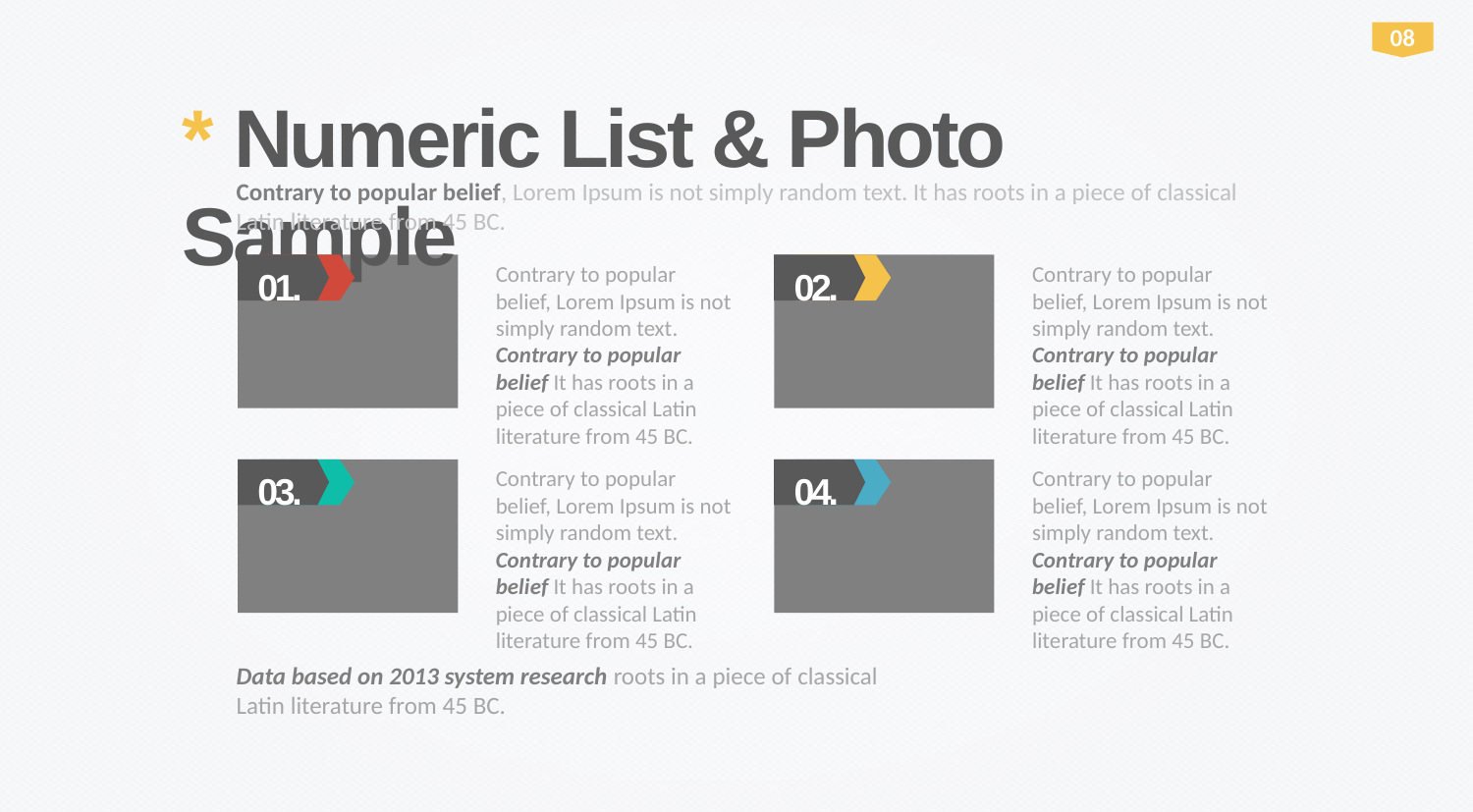

08
* Numeric List & Photo Sample
Contrary to popular belief, Lorem Ipsum is not simply random text. It has roots in a piece of classical Latin literature from 45 BC.
Contrary to popular belief, Lorem Ipsum is not simply random text.  Contrary to popular belief It has roots in a piece of classical Latin literature from 45 BC.
Contrary to popular belief, Lorem Ipsum is not simply random text.  Contrary to popular belief It has roots in a piece of classical Latin literature from 45 BC.

01.

02.
Contrary to popular belief, Lorem Ipsum is not simply random text.  Contrary to popular belief It has roots in a piece of classical Latin literature from 45 BC.
Contrary to popular belief, Lorem Ipsum is not simply random text.  Contrary to popular belief It has roots in a piece of classical Latin literature from 45 BC.

03.

04.

Data based on 2013 system research roots in a piece of classical Latin literature from 45 BC.